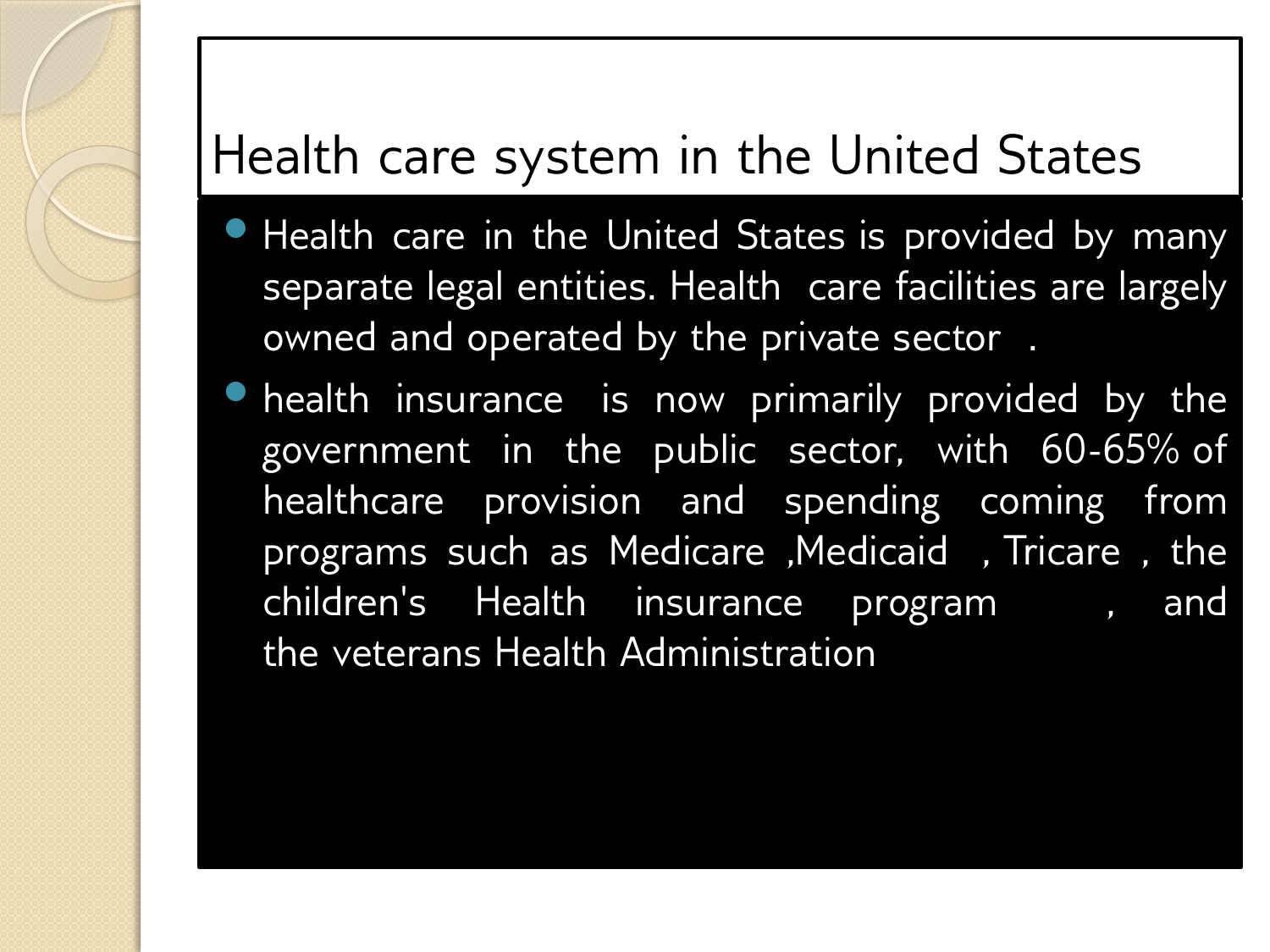

# Health care system in the United States
Health care in the United States is provided by many separate legal entities. Health  care facilities are largely owned and operated by the private sector  .
health insurance  is now primarily provided by the government in the public sector, with 60-65% of healthcare provision and spending coming from programs such as Medicare ,Medicaid  , Tricare , the children's Health insurance program   , and the veterans Health Administration